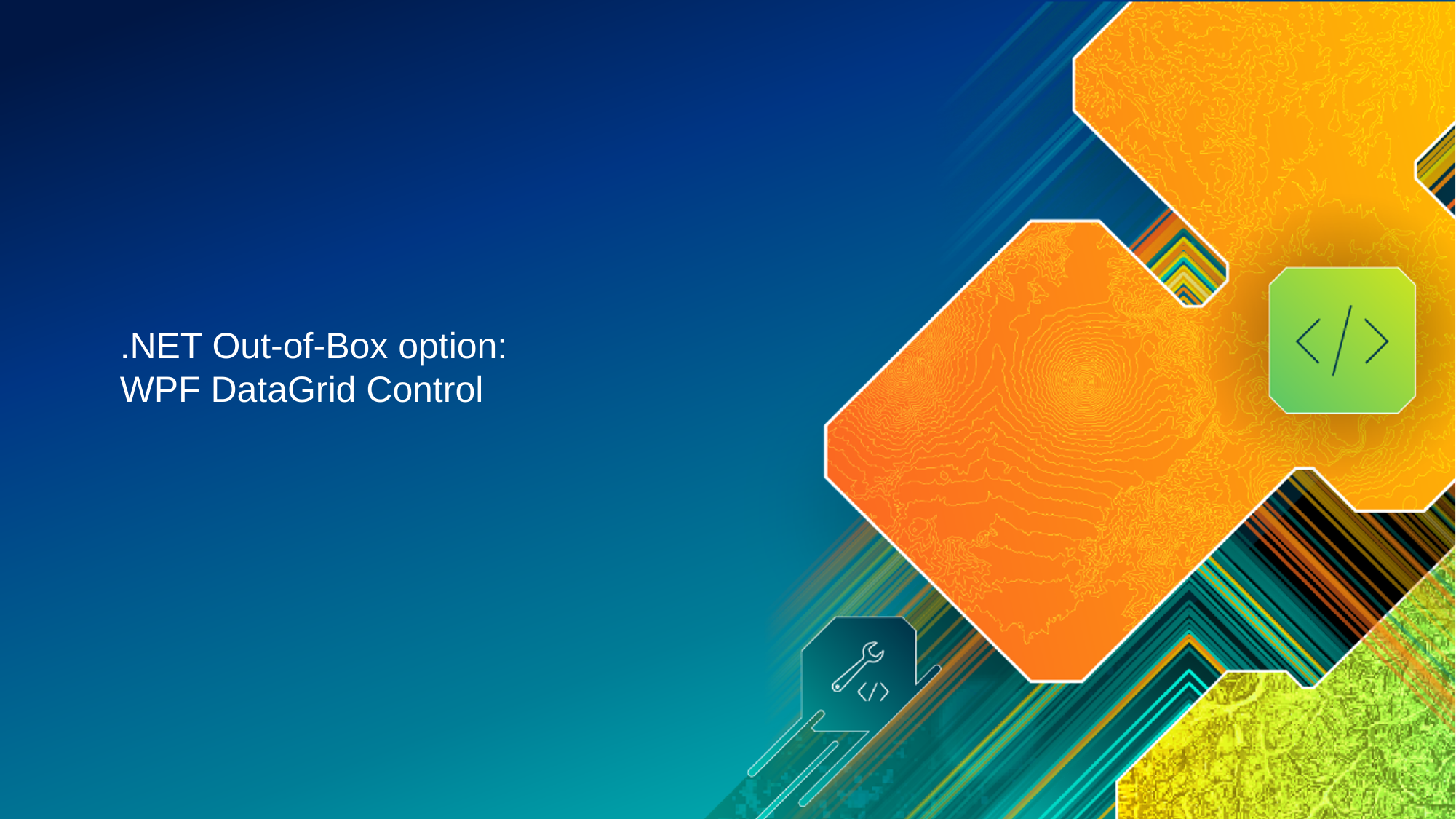

# .NET Out-of-Box option: WPF DataGrid Control